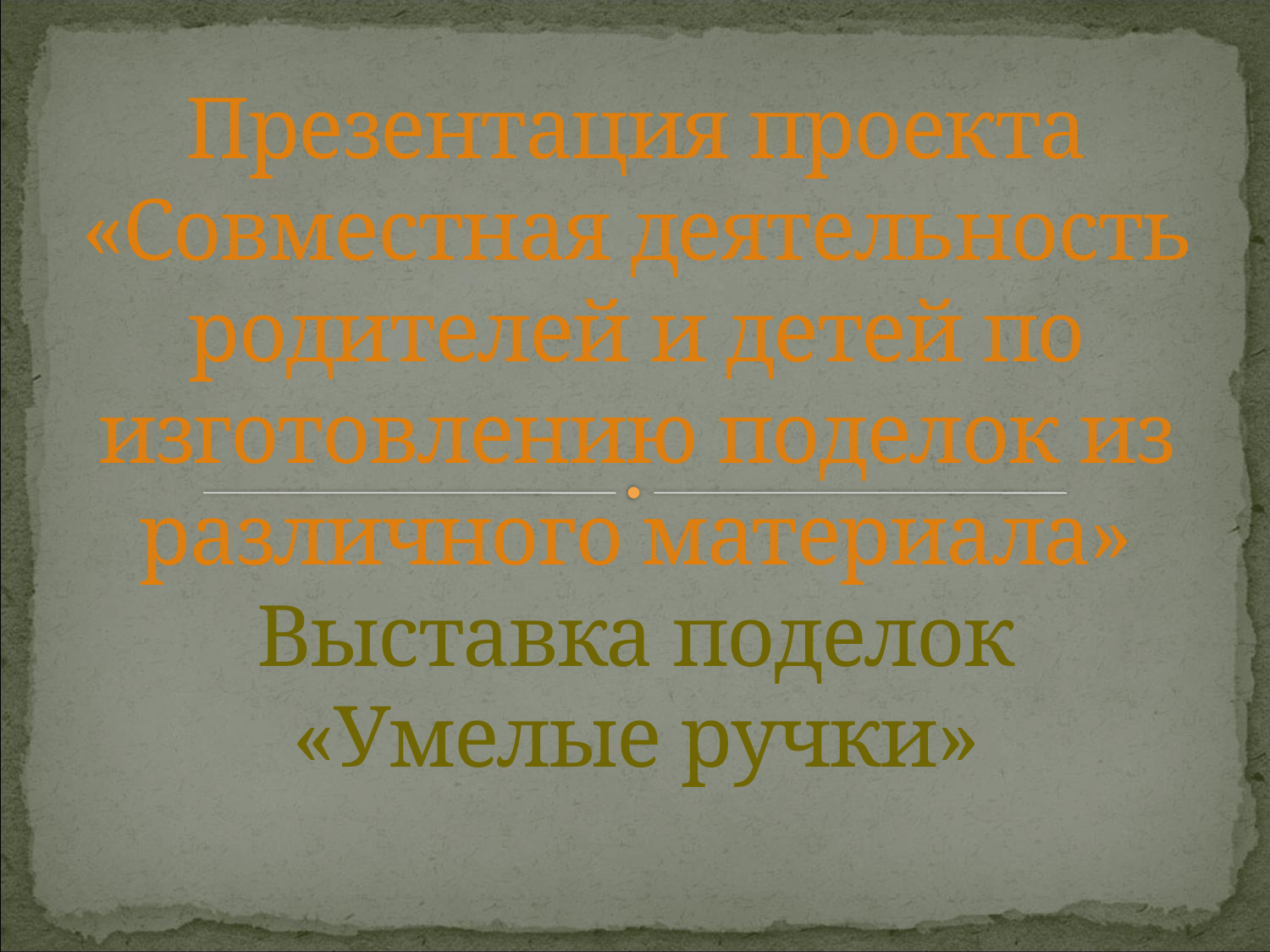

# Презентация проекта «Совместная деятельность родителей и детей по изготовлению поделок из различного материала» Выставка поделок «Умелые ручки»